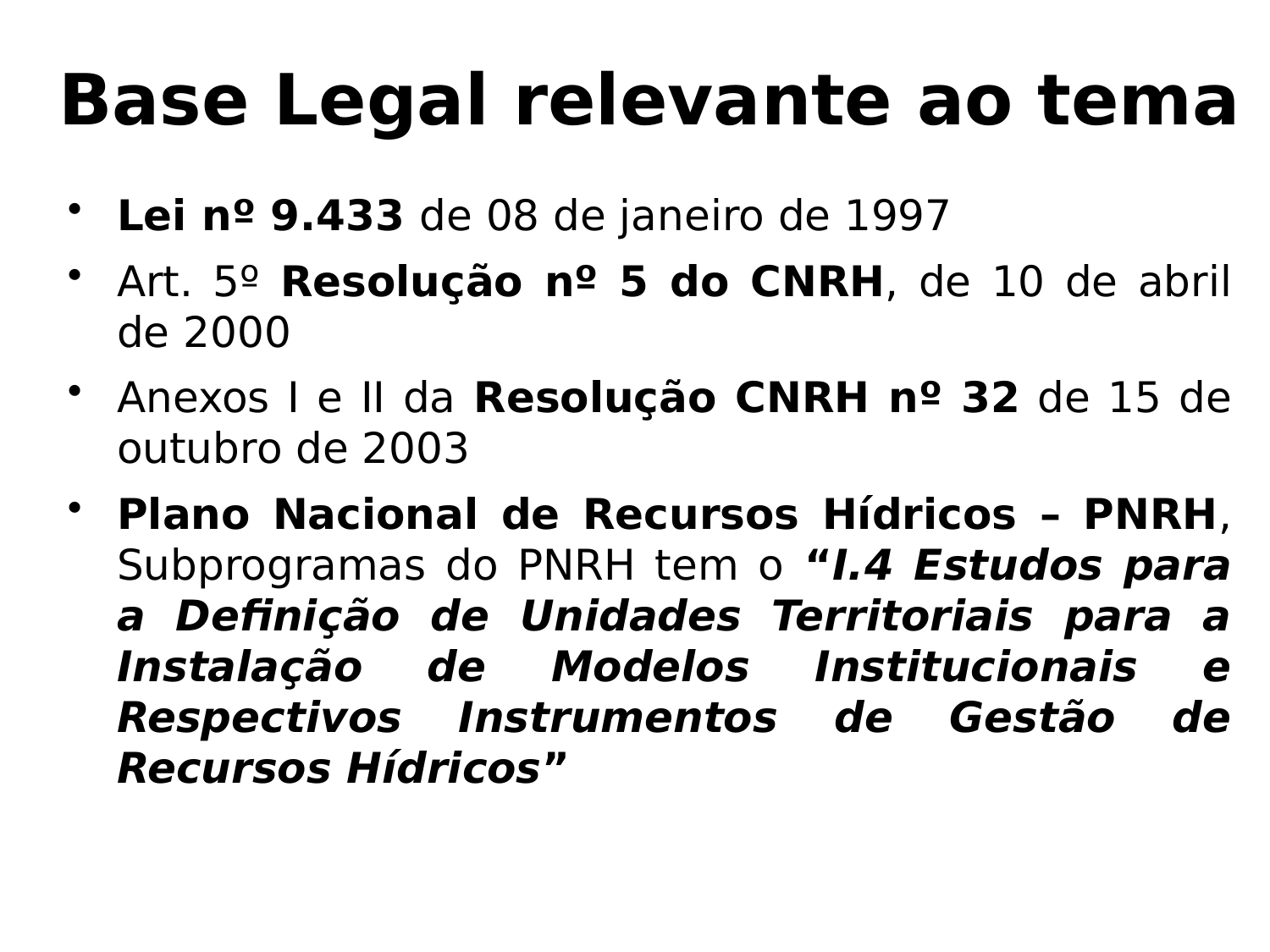

# Base Legal relevante ao tema
Lei nº 9.433 de 08 de janeiro de 1997
Art. 5º Resolução nº 5 do CNRH, de 10 de abril de 2000
Anexos I e II da Resolução CNRH nº 32 de 15 de outubro de 2003
Plano Nacional de Recursos Hídricos – PNRH, Subprogramas do PNRH tem o “I.4 Estudos para a Definição de Unidades Territoriais para a Instalação de Modelos Institucionais e Respectivos Instrumentos de Gestão de Recursos Hídricos”